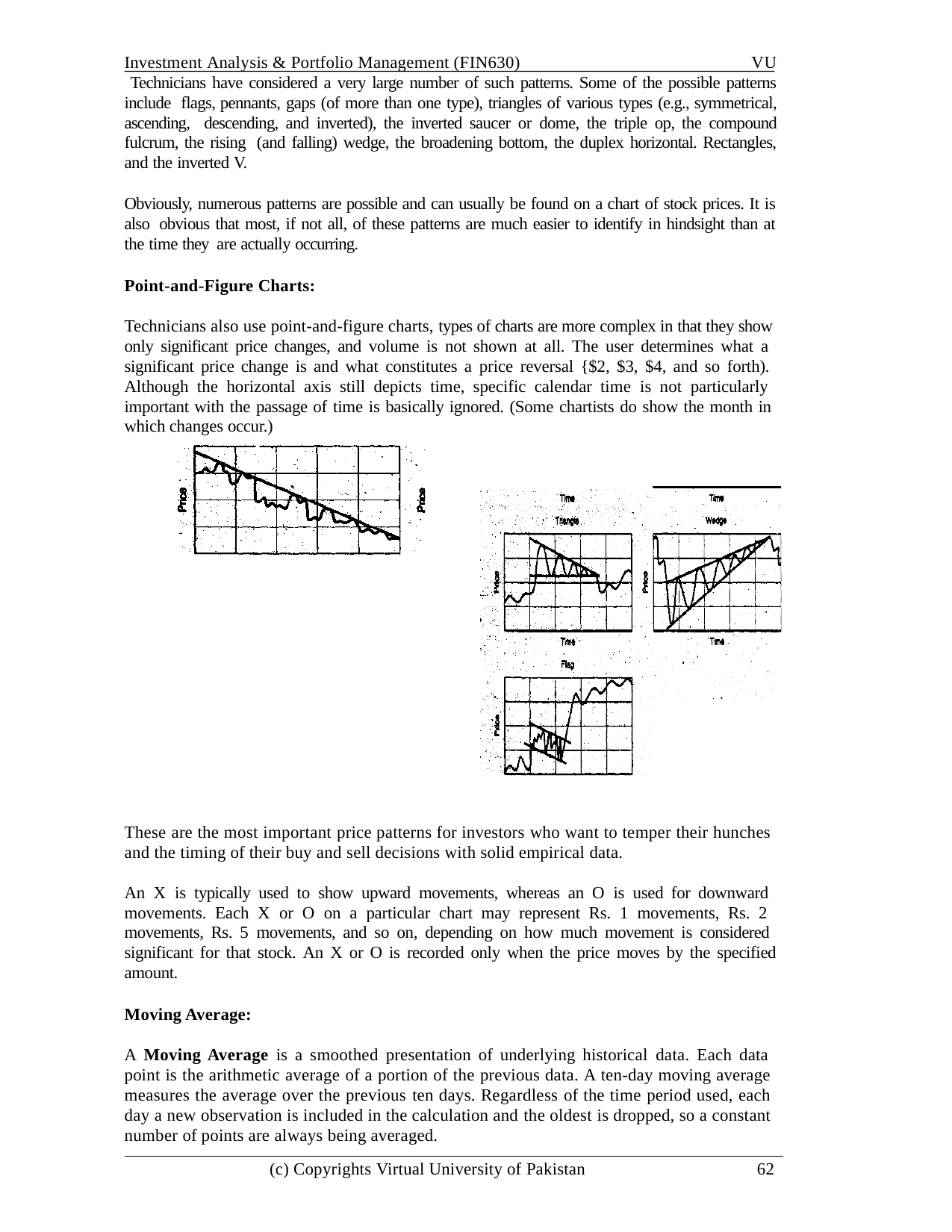

Investment Analysis & Portfolio Management (FIN630)	VU  Technicians have considered a very large number of such patterns. Some of the possible patterns include  flags, pennants, gaps (of more than one type), triangles of various types (e.g., symmetrical, ascending,  descending, and inverted), the inverted saucer or dome, the triple op, the compound fulcrum, the rising  (and falling) wedge, the broadening bottom, the duplex horizontal. Rectangles, and the inverted V.

Obviously, numerous patterns are possible and can usually be found on a chart of stock prices. It is also  obvious that most, if not all, of these patterns are much easier to identify in hindsight than at the time they  are actually occurring.

Point-and-Figure Charts:

Technicians also use point-and-figure charts, types of charts are more complex in that they show  only significant price changes, and volume is not shown at all. The user determines what a  significant price change is and what constitutes a price reversal {$2, $3, $4, and so forth).  Although the horizontal axis still depicts time, specific calendar time is not particularly  important with the passage of time is basically ignored. (Some chartists do show the month in  which changes occur.)

These are the most important price patterns for investors who want to temper their hunches  and the timing of their buy and sell decisions with solid empirical data.

An X is typically used to show upward movements, whereas an O is used for downward  movements. Each X or O on a particular chart may represent Rs. 1 movements, Rs. 2  movements, Rs. 5 movements, and so on, depending on how much movement is considered  significant for that stock. An X or O is recorded only when the price moves by the specified amount.

Moving Average:

A Moving Average is a smoothed presentation of underlying historical data. Each data  point is the arithmetic average of a portion of the previous data. A ten-day moving average  measures the average over the previous ten days. Regardless of the time period used, each  day a new observation is included in the calculation and the oldest is dropped, so a constant  number of points are always being averaged.
(c) Copyrights Virtual University of Pakistan
62